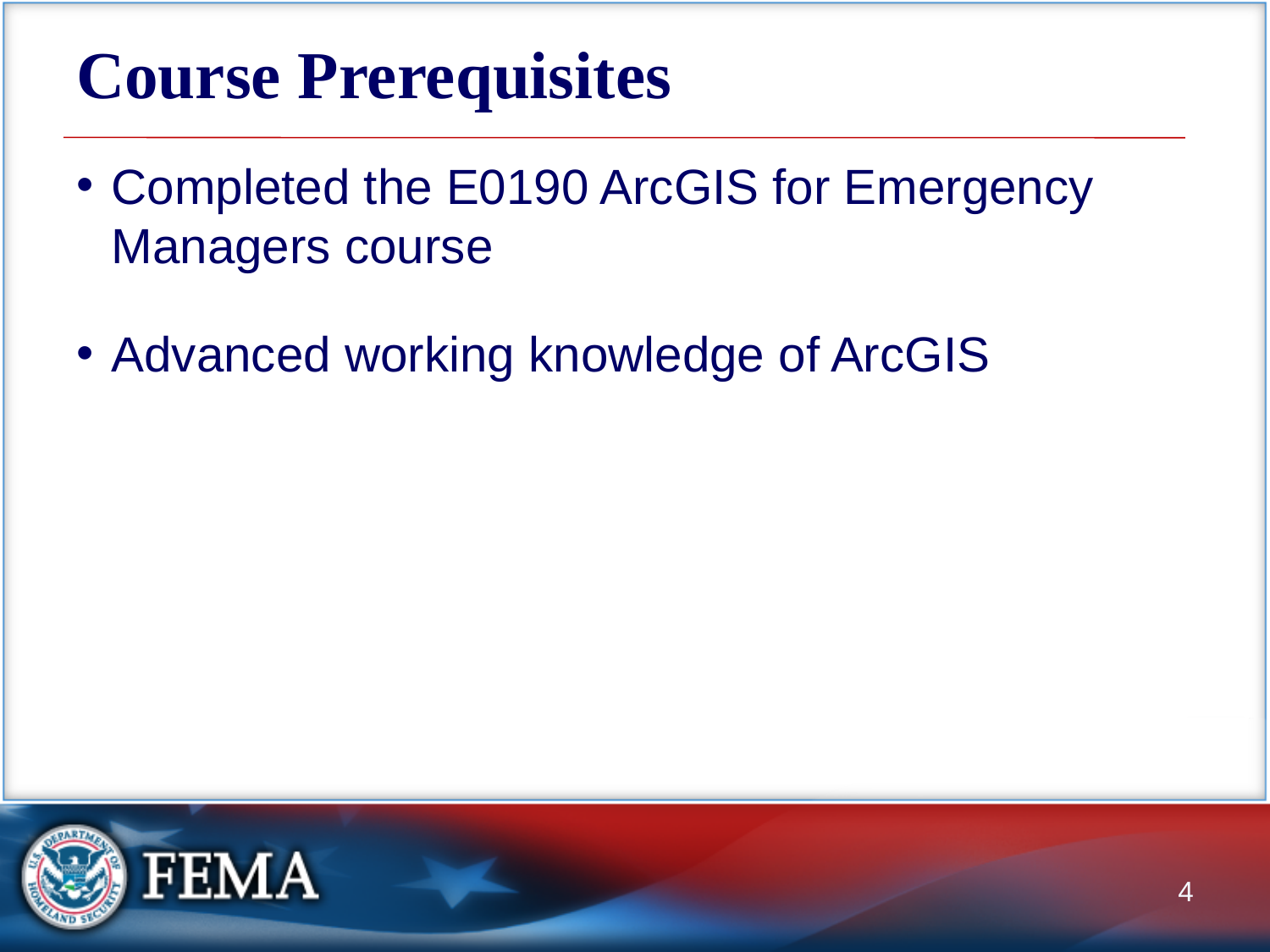

# Course Prerequisites
Completed the E0190 ArcGIS for Emergency Managers course
Advanced working knowledge of ArcGIS
4